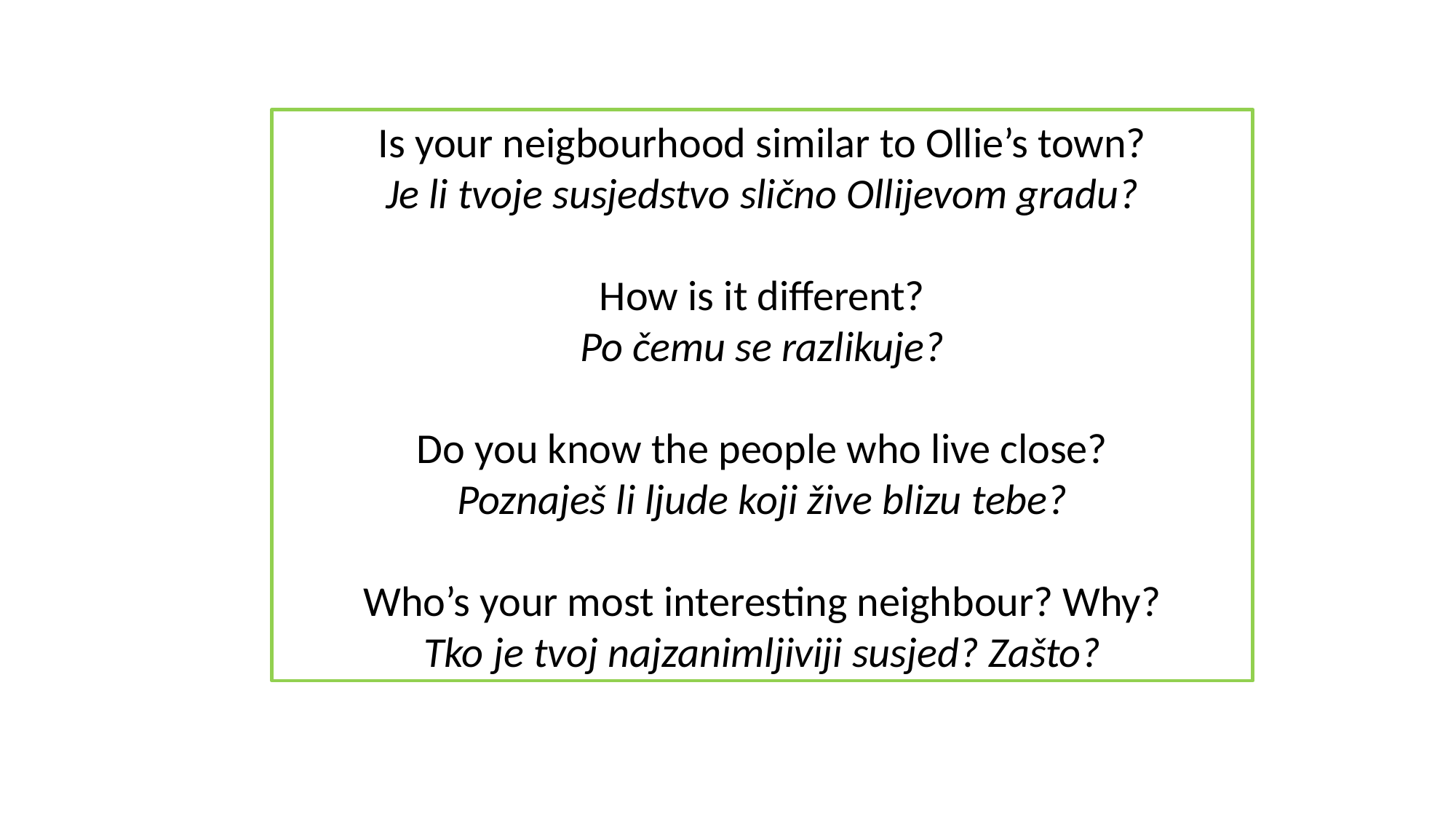

Is your neigbourhood similar to Ollie’s town?
Je li tvoje susjedstvo slično Ollijevom gradu?

How is it different?
Po čemu se razlikuje?

Do you know the people who live close?
Poznaješ li ljude koji žive blizu tebe?

Who’s your most interesting neighbour? Why?
Tko je tvoj najzanimljiviji susjed? Zašto?